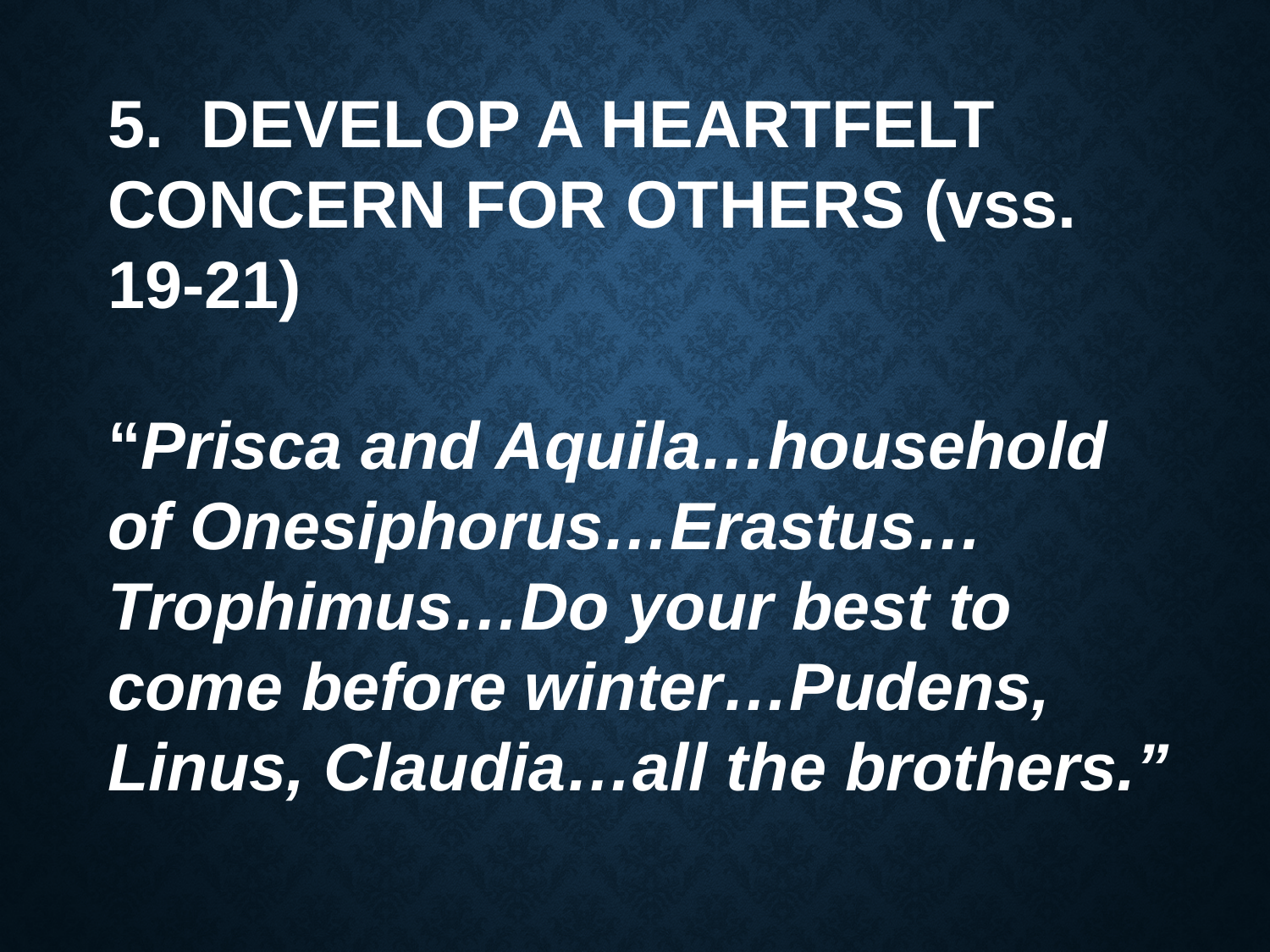

5.  DEVELOP A HEARTFELT CONCERN FOR OTHERS (vss. 19-21)

“Prisca and Aquila…household of Onesiphorus…Erastus…  Trophimus…Do your best to come before winter…Pudens, Linus, Claudia…all the brothers.”